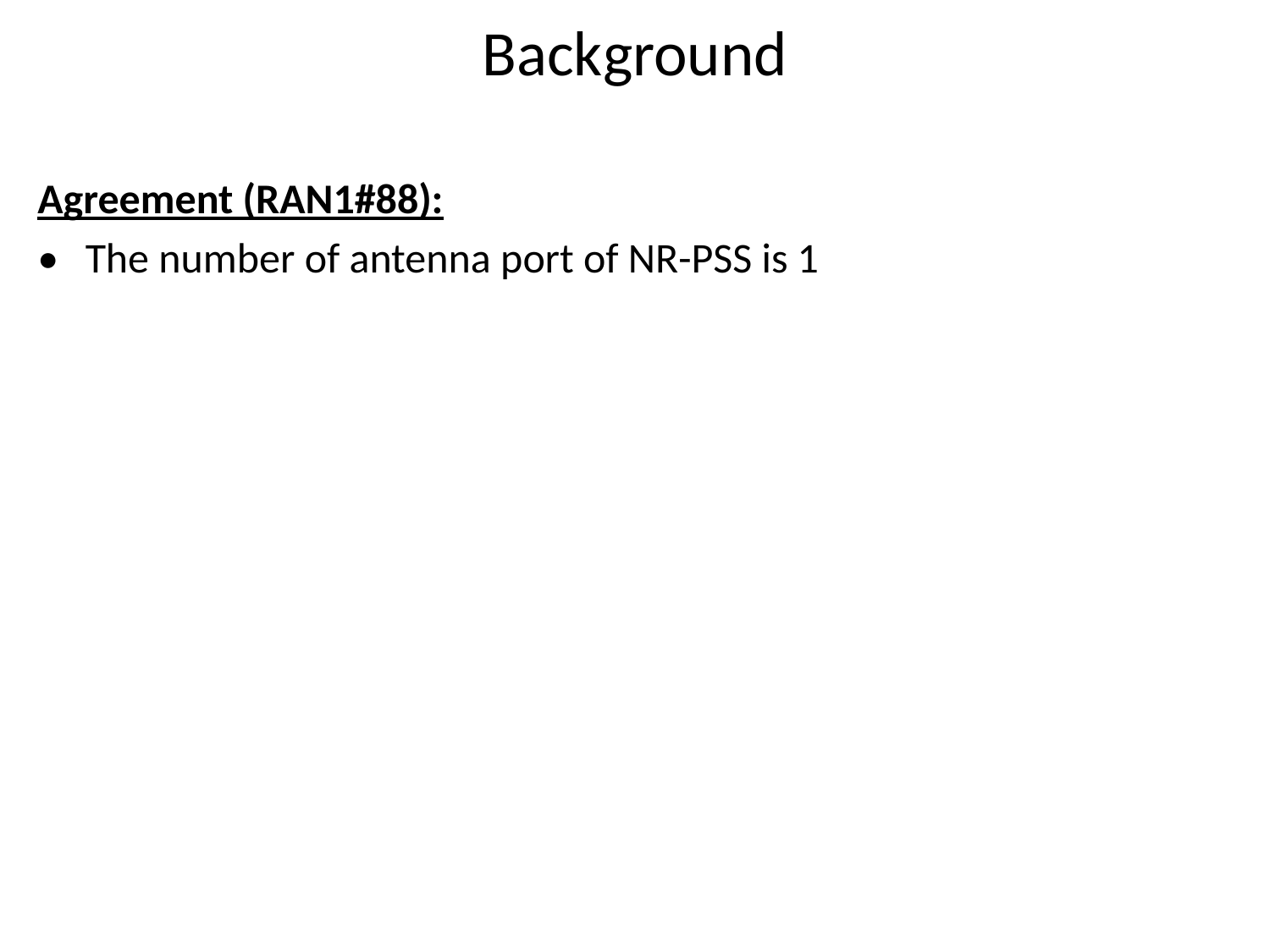

# Background

Agreement (RAN1#88):
•	The number of antenna port of NR-PSS is 1